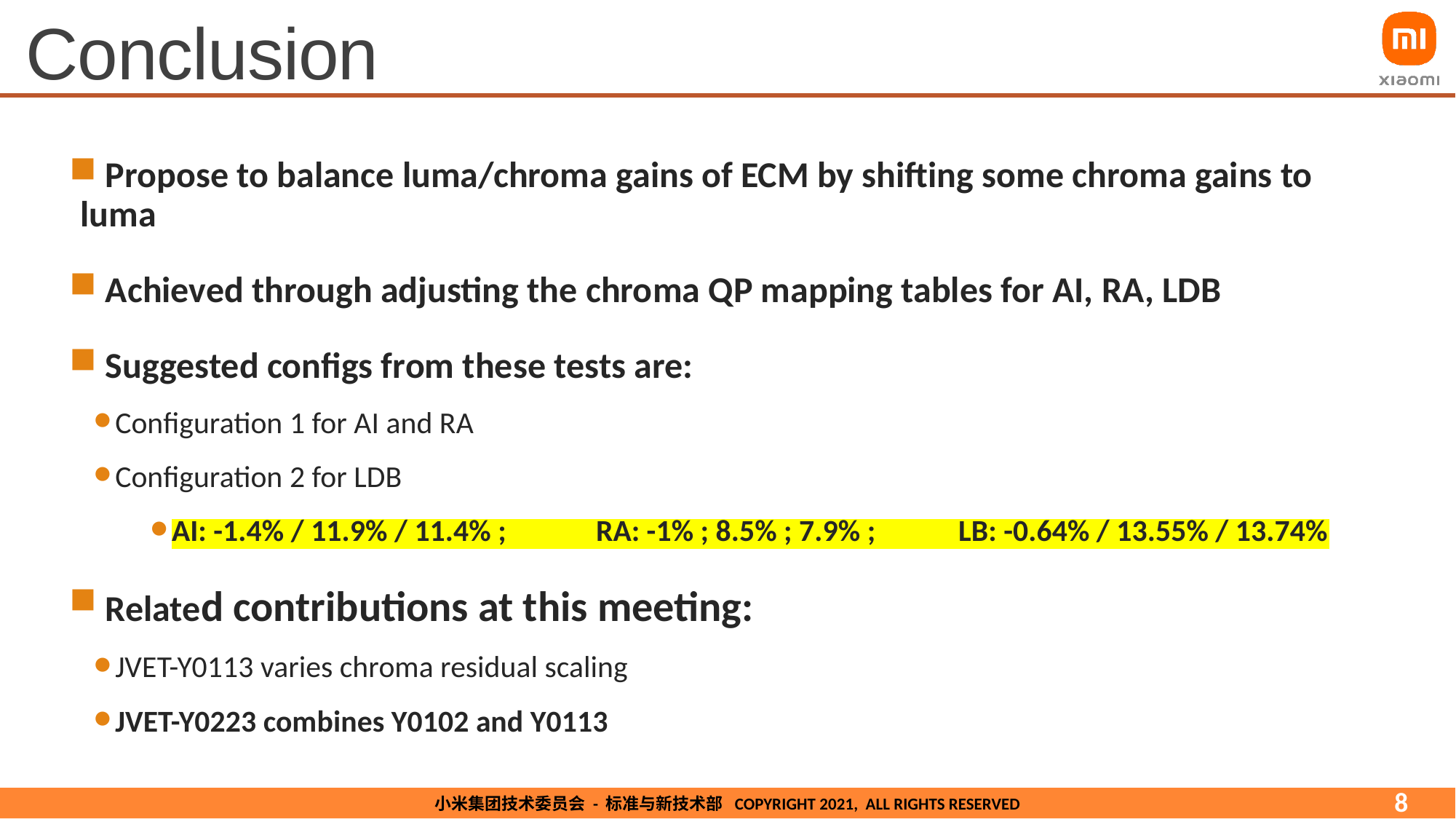

# Conclusion
 Propose to balance luma/chroma gains of ECM by shifting some chroma gains to luma
 Achieved through adjusting the chroma QP mapping tables for AI, RA, LDB
 Suggested configs from these tests are:
Configuration 1 for AI and RA
Configuration 2 for LDB
AI: -1.4% / 11.9% / 11.4% ;             RA: -1% ; 8.5% ; 7.9% ;            LB: -0.64% / 13.55% / 13.74%
 Related contributions at this meeting:
JVET-Y0113 varies chroma residual scaling
JVET-Y0223 combines Y0102 and Y0113
8